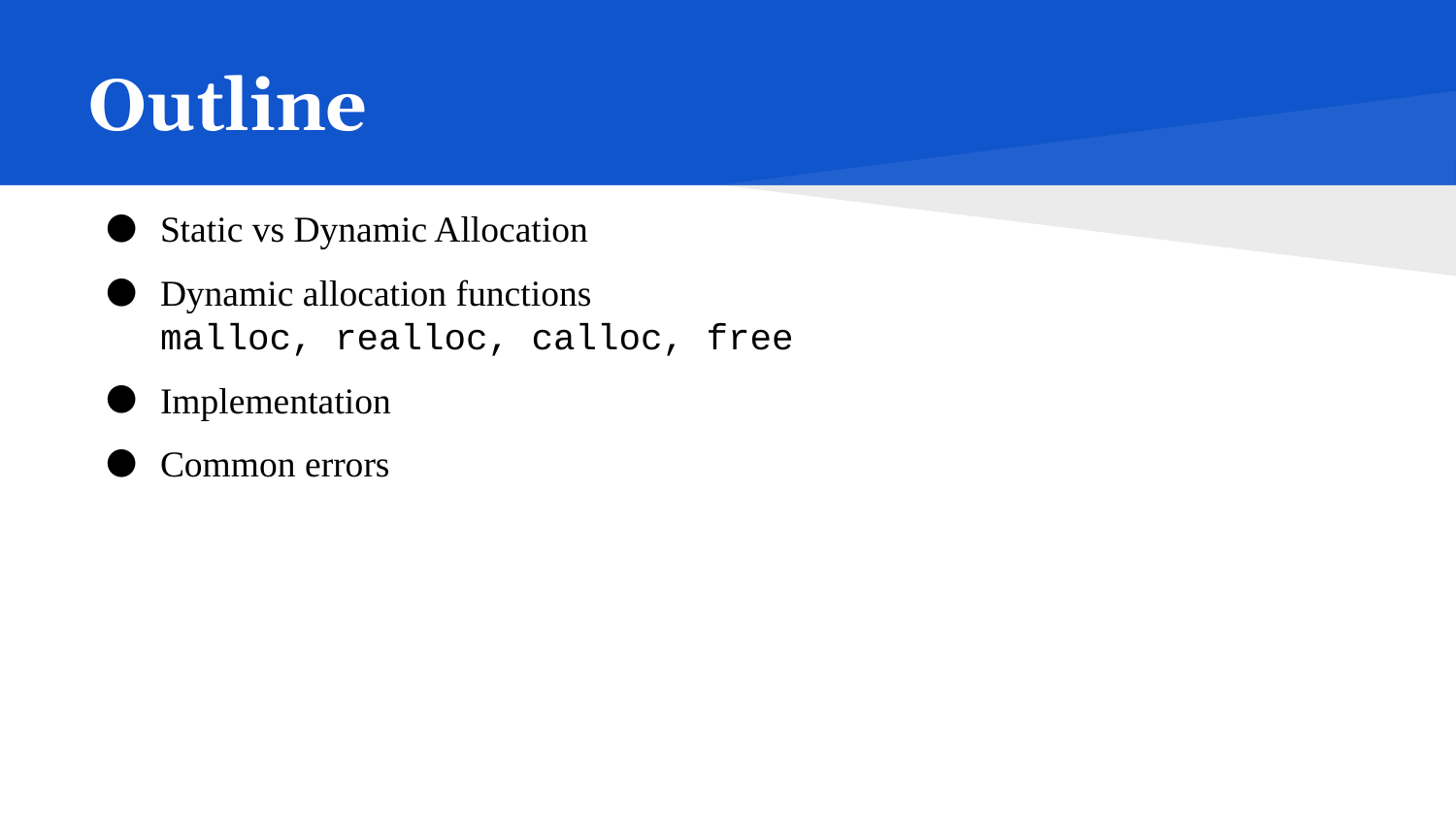

# Outline
Static vs Dynamic Allocation
Dynamic allocation functions
malloc, realloc, calloc, free
Implementation
Common errors